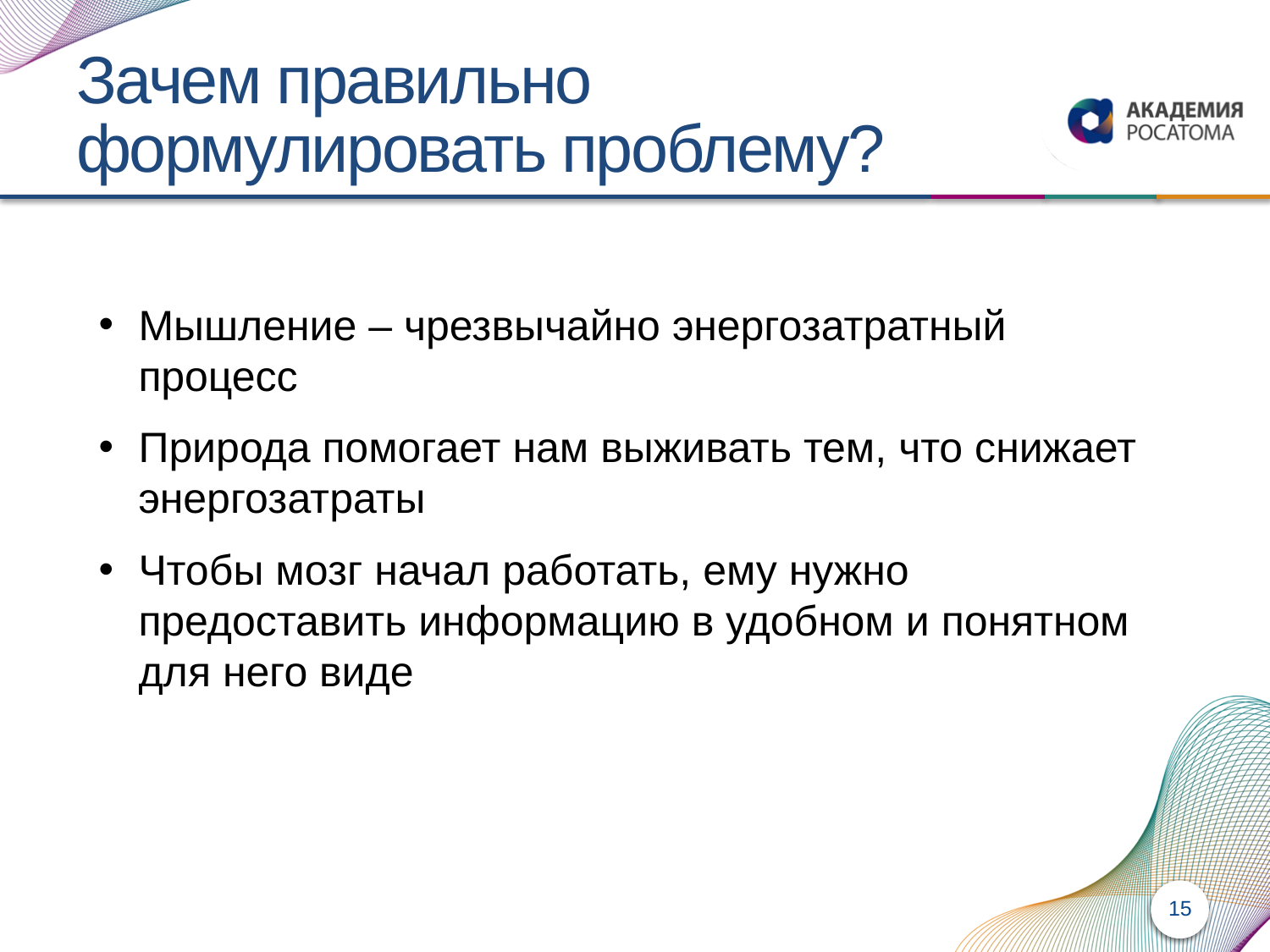

# Зачем правильно формулировать проблему?
Мышление – чрезвычайно энергозатратный процесс
Природа помогает нам выживать тем, что снижает энергозатраты
Чтобы мозг начал работать, ему нужно предоставить информацию в удобном и понятном для него виде
15